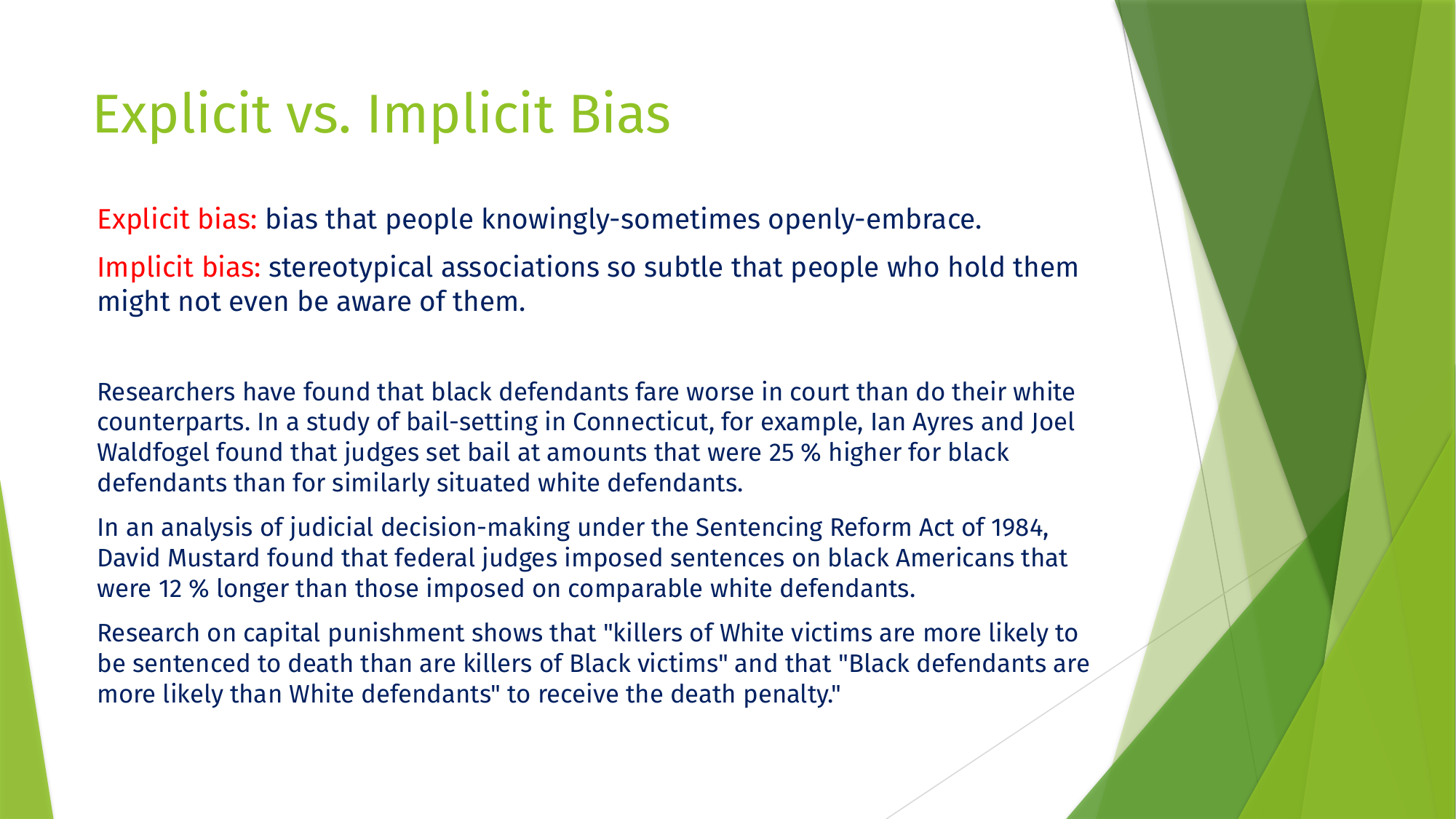

# Explicit vs. Implicit Bias

Explicit bias: bias that people knowingly-sometimes openly-embrace.
Implicit bias: stereotypical associations so subtle that people who hold them might not even be aware of them.

Researchers have found that black defendants fare worse in court than do their white counterparts. In a study of bail-setting in Connecticut, for example, Ian Ayres and Joel Waldfogel found that judges set bail at amounts that were 25 % higher for black defendants than for similarly situated white defendants.
In an analysis of judicial decision-making under the Sentencing Reform Act of 1984, David Mustard found that federal judges imposed sentences on black Americans that were 12 % longer than those imposed on comparable white defendants.
Research on capital punishment shows that "killers of White victims are more likely to be sentenced to death than are killers of Black victims" and that "Black defendants are more likely than White defendants" to receive the death penalty."